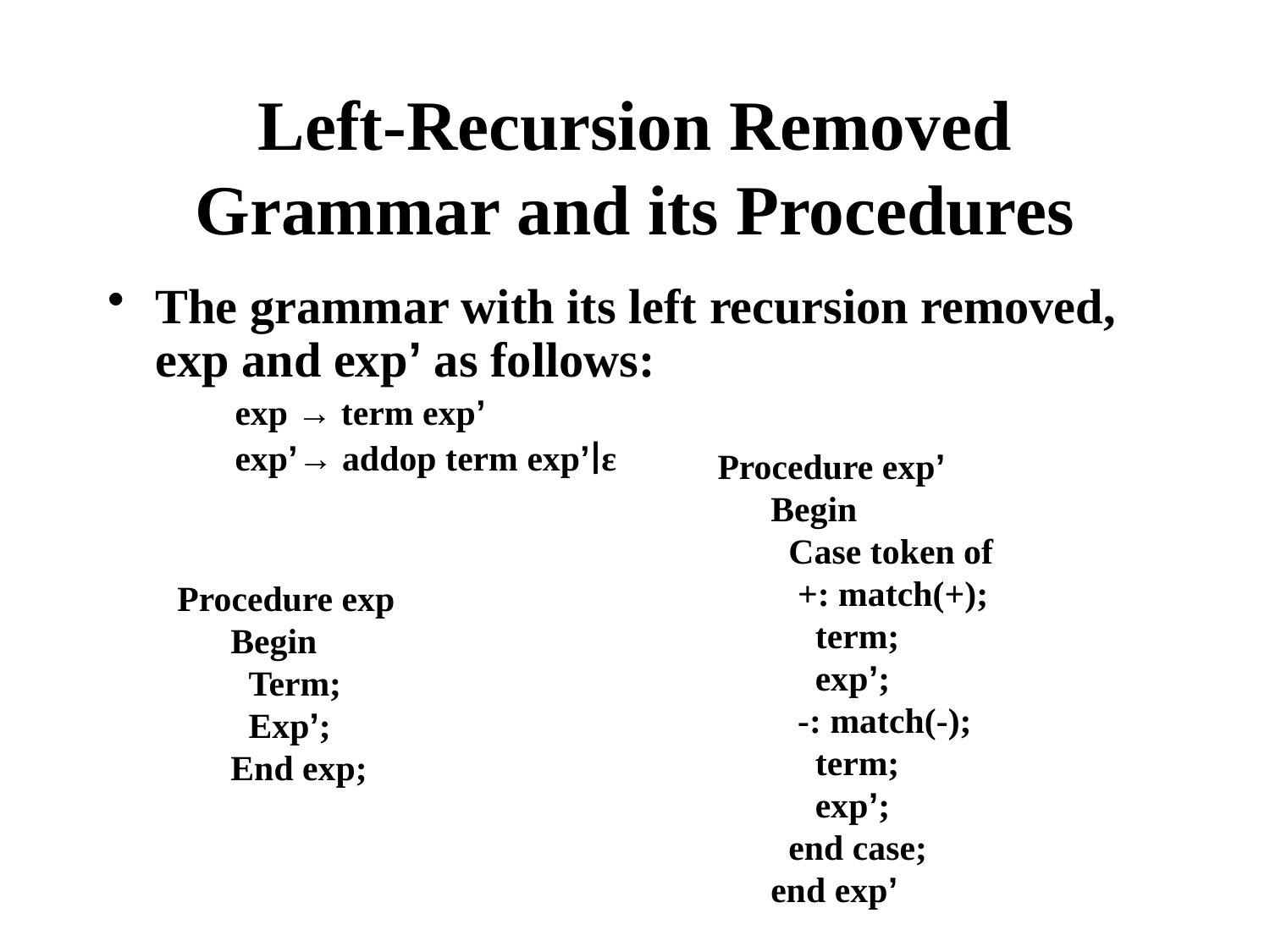

# Left-Recursion Removed Grammar and its Procedures
The grammar with its left recursion removed, exp and exp’ as follows:
exp → term exp’
exp’→ addop term exp’∣ε
Procedure exp’
      Begin
        Case token of
         +: match(+);
           term;
           exp’;
         -: match(-);
           term;
           exp’;
        end case;
      end exp’
Procedure exp
      Begin
        Term;
        Exp’;
      End exp;